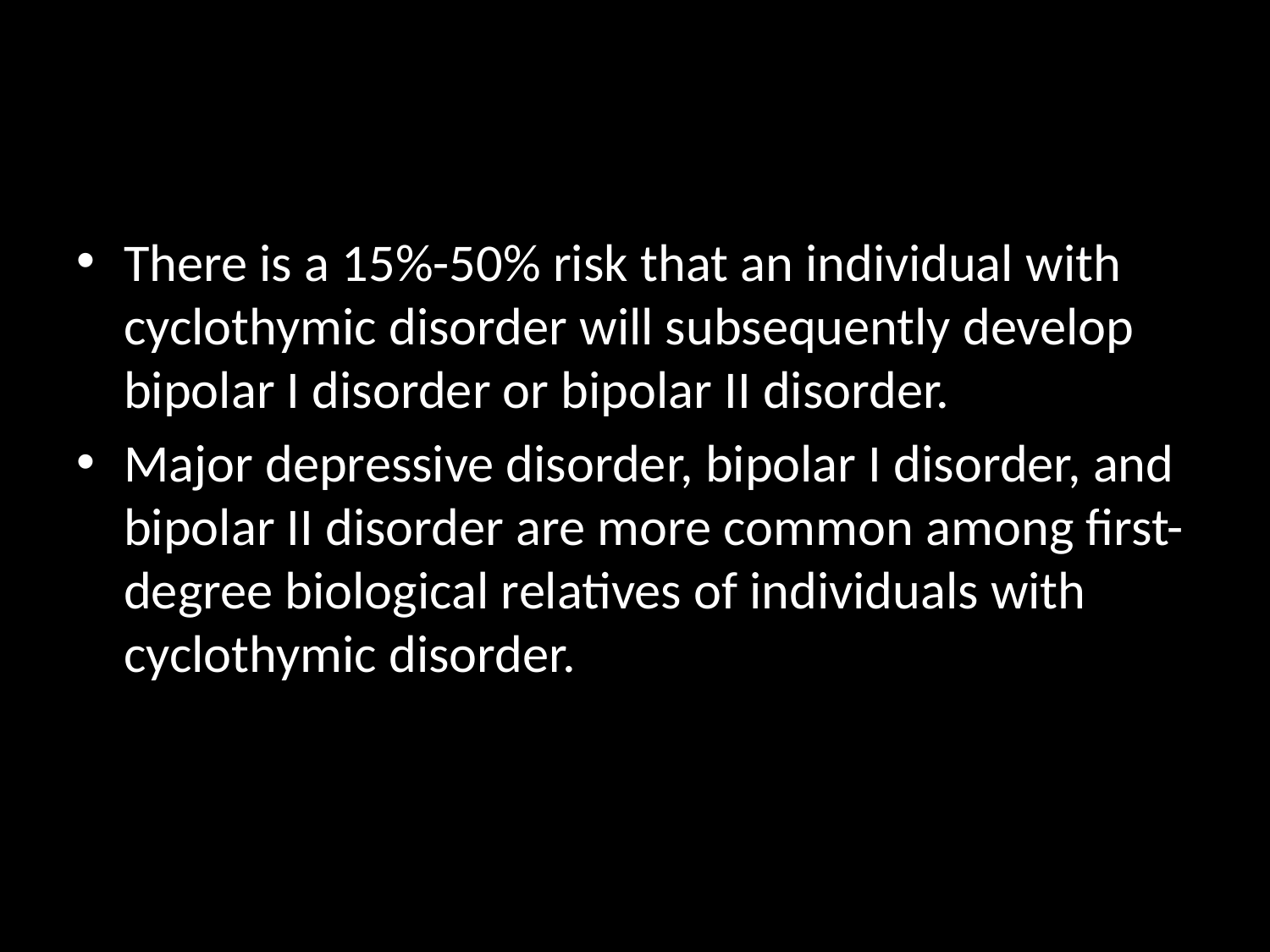

#
There is a 15%-50% risk that an individual with cyclothymic disorder will subsequently develop bipolar I disorder or bipolar II disorder.
Major depressive disorder, bipolar I disorder, and bipolar II disorder are more common among first-degree biological relatives of individuals with cyclothymic disorder.